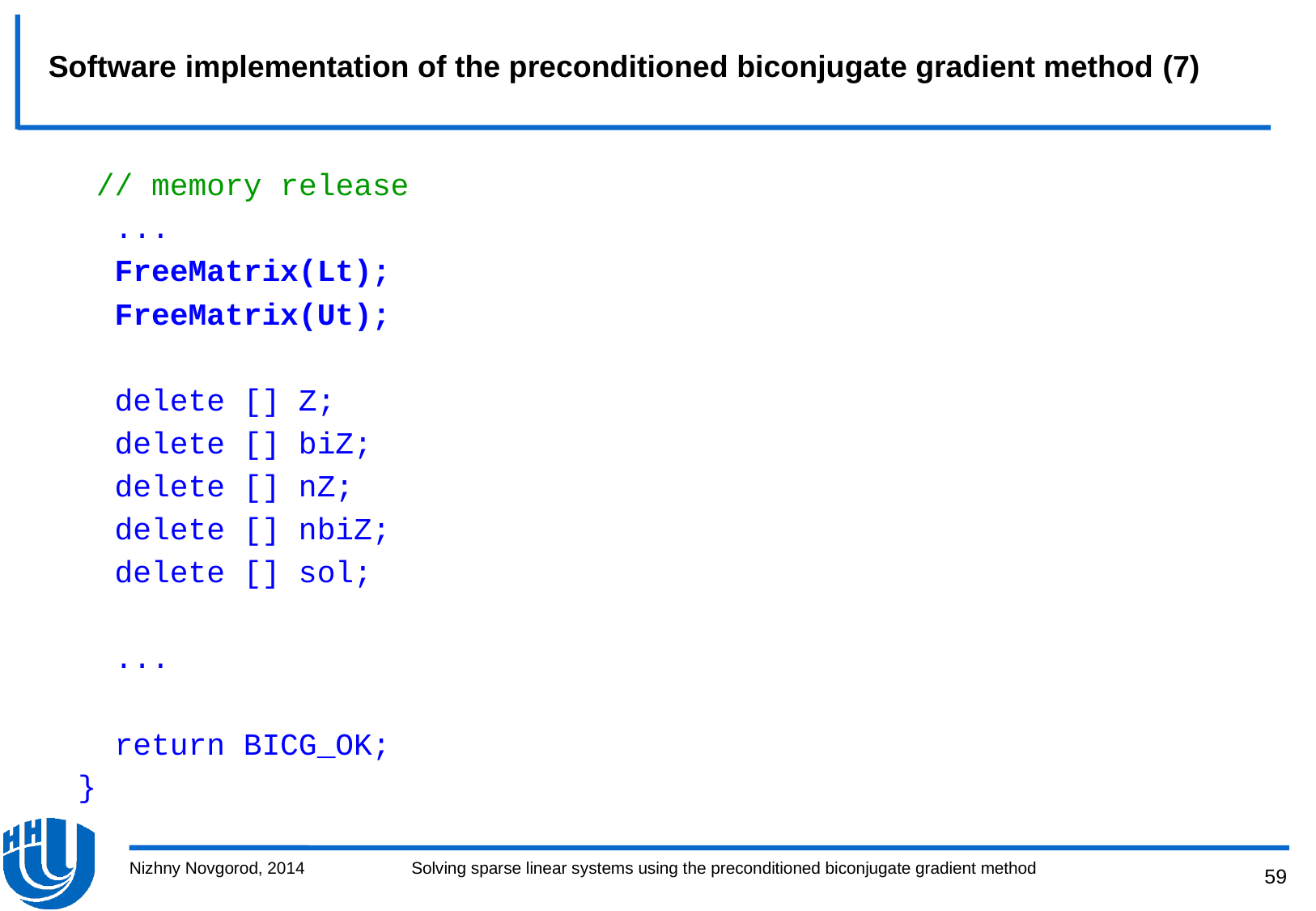

# Software implementation of the preconditioned biconjugate gradient method (7)
 // memory release
  ...
  FreeMatrix(Lt);
  FreeMatrix(Ut);

  delete [] Z;
  delete [] biZ;
  delete [] nZ;
  delete [] nbiZ;
  delete [] sol;

  ...

  return BICG_OK;
}
Nizhny Novgorod, 2014
Solving sparse linear systems using the preconditioned biconjugate gradient method